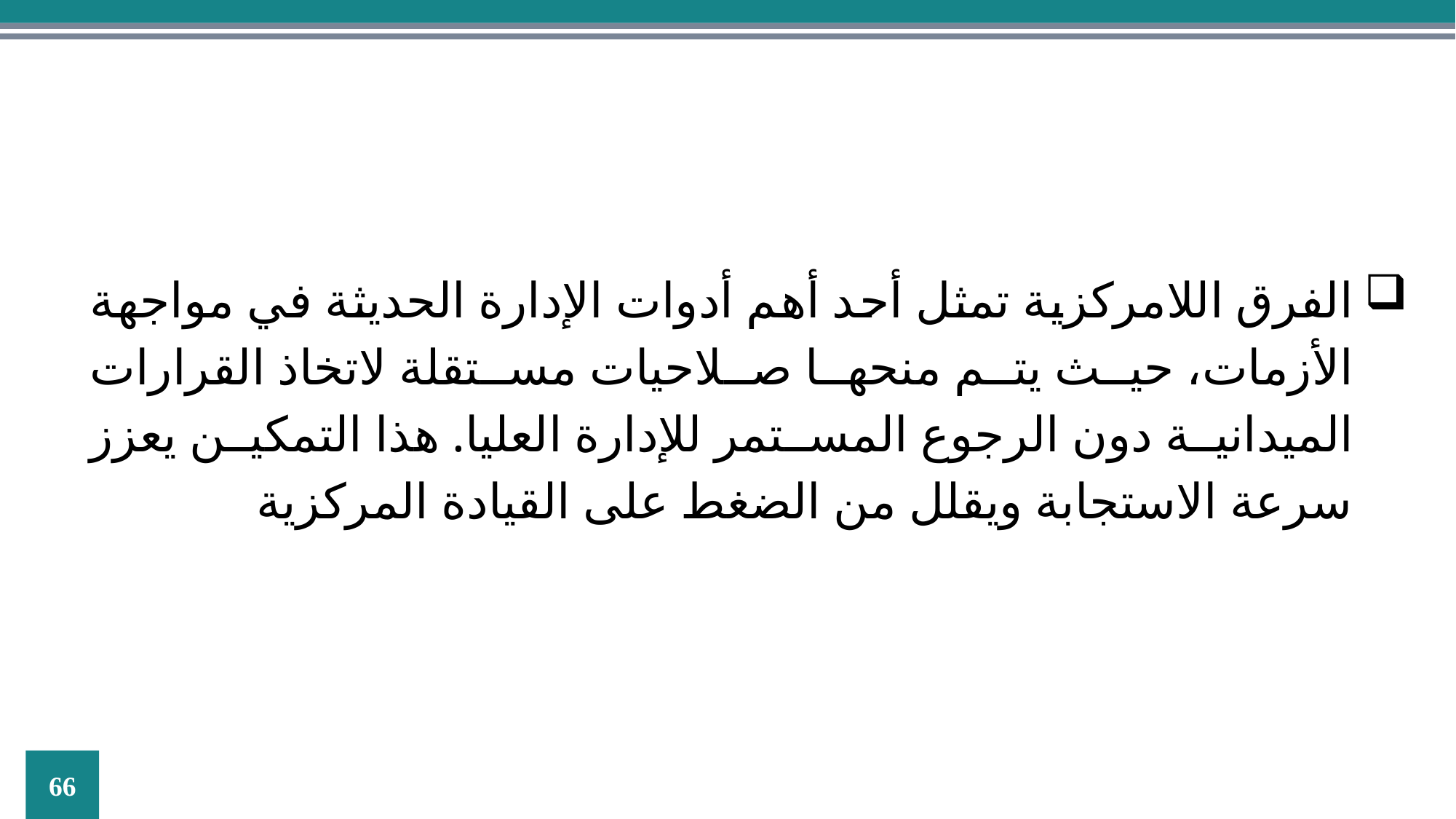

الفرق اللامركزية تمثل أحد أهم أدوات الإدارة الحديثة في مواجهة الأزمات، حيث يتم منحها صلاحيات مستقلة لاتخاذ القرارات الميدانية دون الرجوع المستمر للإدارة العليا. هذا التمكين يعزز سرعة الاستجابة ويقلل من الضغط على القيادة المركزية